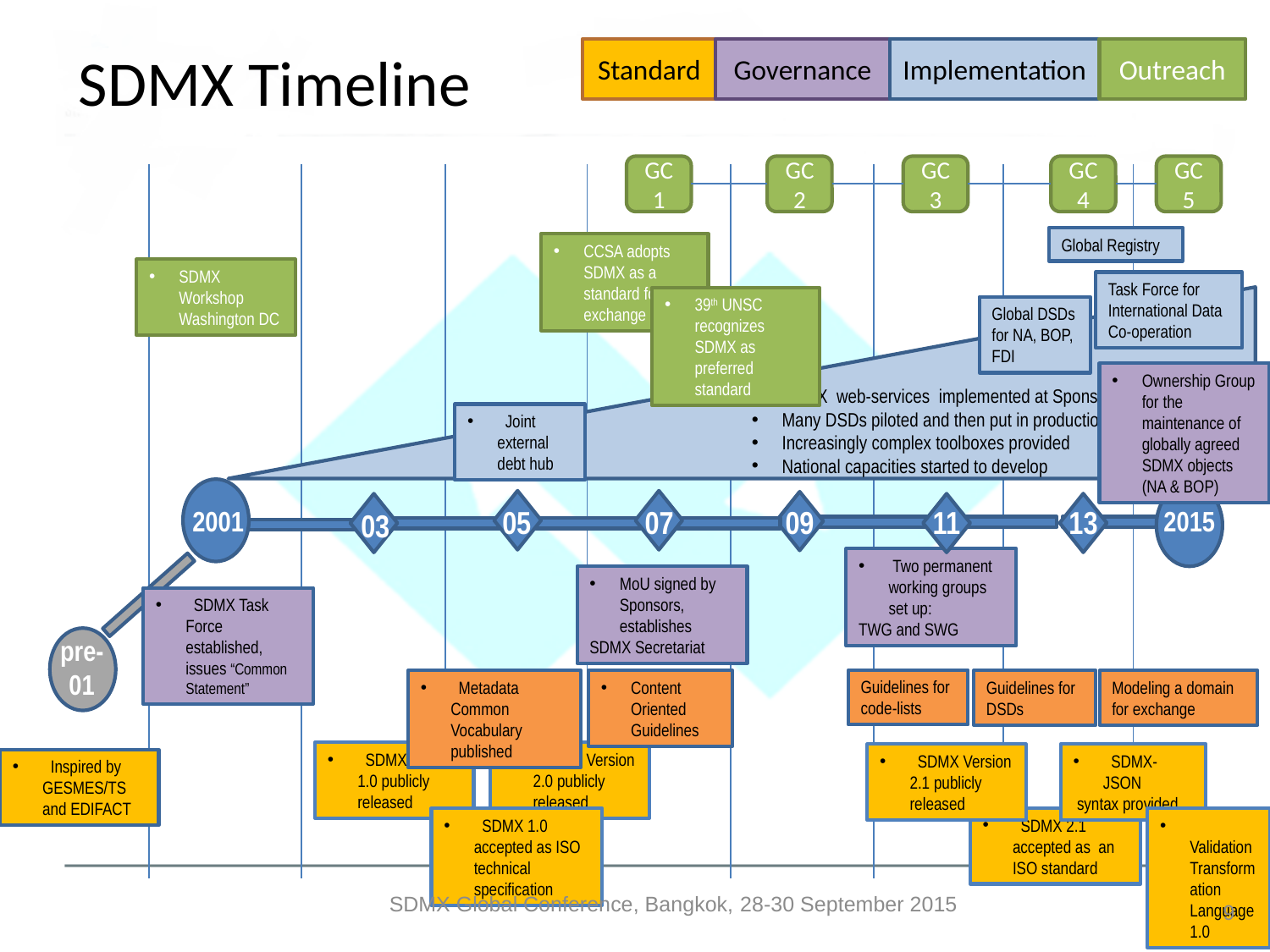

# SDMX Timeline
Standard
Governance
Implementation
Outreach
GC1
GC 2
GC 3
GC4
GC 5
Global Registry
CCSA adopts SDMX as a standard for data exchange
SDMX Workshop Washington DC
Task Force for International Data Co-operation
SDMX  web-services  implemented at Sponsors
Many DSDs piloted and then put in production
Increasingly complex toolboxes provided
National capacities started to develop
39th UNSC recognizes  SDMX as preferred standard
Global DSDs for NA, BOP, FDI
Ownership Group for the maintenance of globally agreed SDMX objects (NA & BOP)
  Joint external debt hub
2015
2001

05
07
09
11
13
03

pre-01

 Two permanent working groups set up:
TWG and SWG
MoU signed by Sponsors, establishes
SDMX Secretariat
  SDMX Task Force established, issues “Common Statement”
Guidelines for code-lists
Guidelines for DSDs
Modeling a domain for exchange
  Metadata Common Vocabulary published
Content Oriented Guidelines
  SDMX Version 1.0 publicly released
  SDMX Version 2.0 publicly released
  SDMX Version 2.1 publicly released
  SDMX-JSON
 syntax provided
  Inspired by  GESMES/TS and EDIFACT
  SDMX 2.1 accepted as  an ISO standard
  SDMX 1.0 accepted as ISO technical specification
  Validation Transformation Language 1.0
9
SDMX Global Conference, Bangkok, 28-30 September 2015